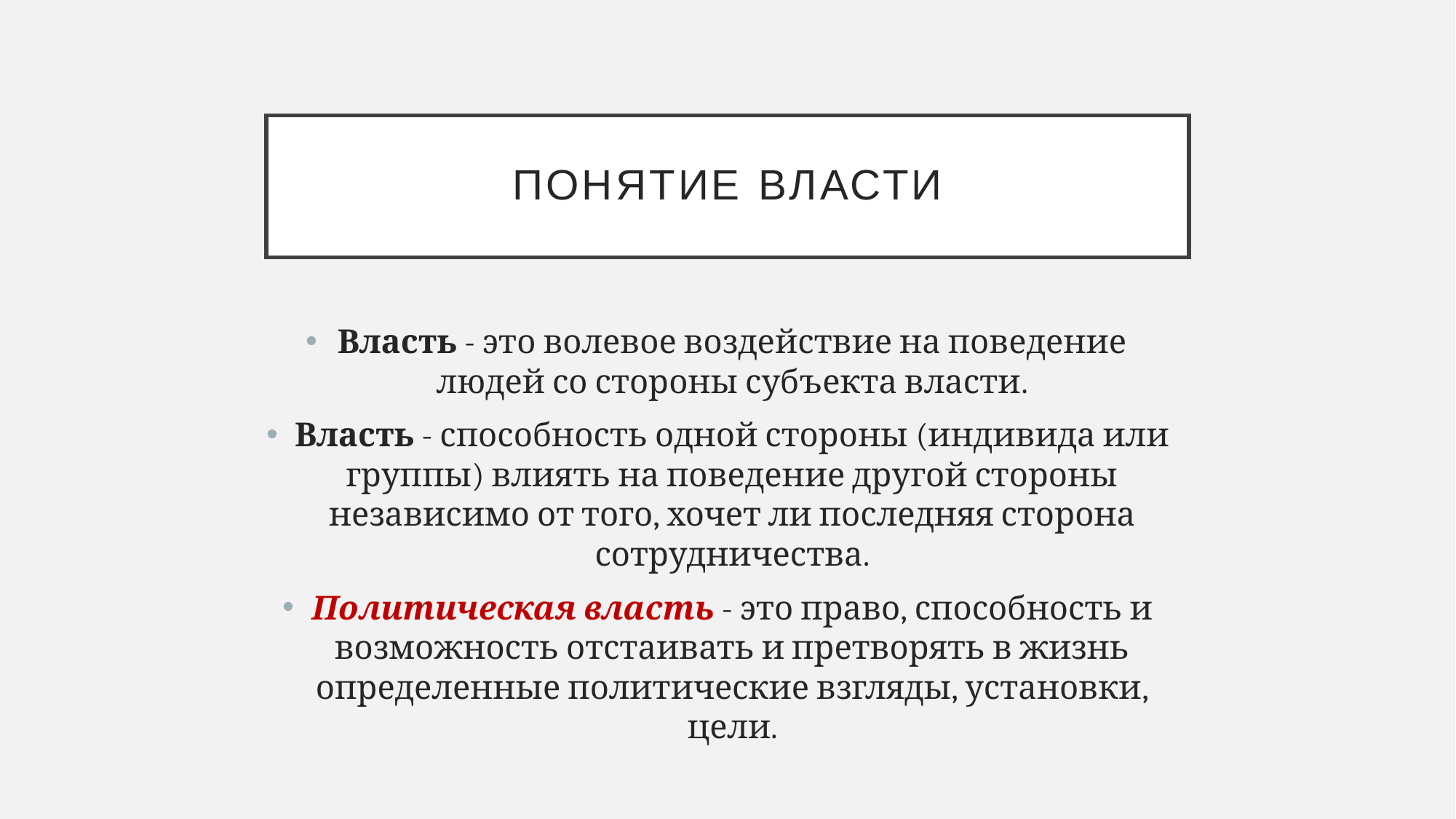

# Понятие власти
Власть - это волевое воздействие на поведение людей со стороны субъекта власти.
Власть - способность одной стороны (индивида или группы) влиять на поведение другой стороны независимо от того, хочет ли последняя сторона сотрудничества.
Политическая власть - это право, способность и возможность отстаивать и претворять в жизнь определенные политические взгляды, установки, цели.